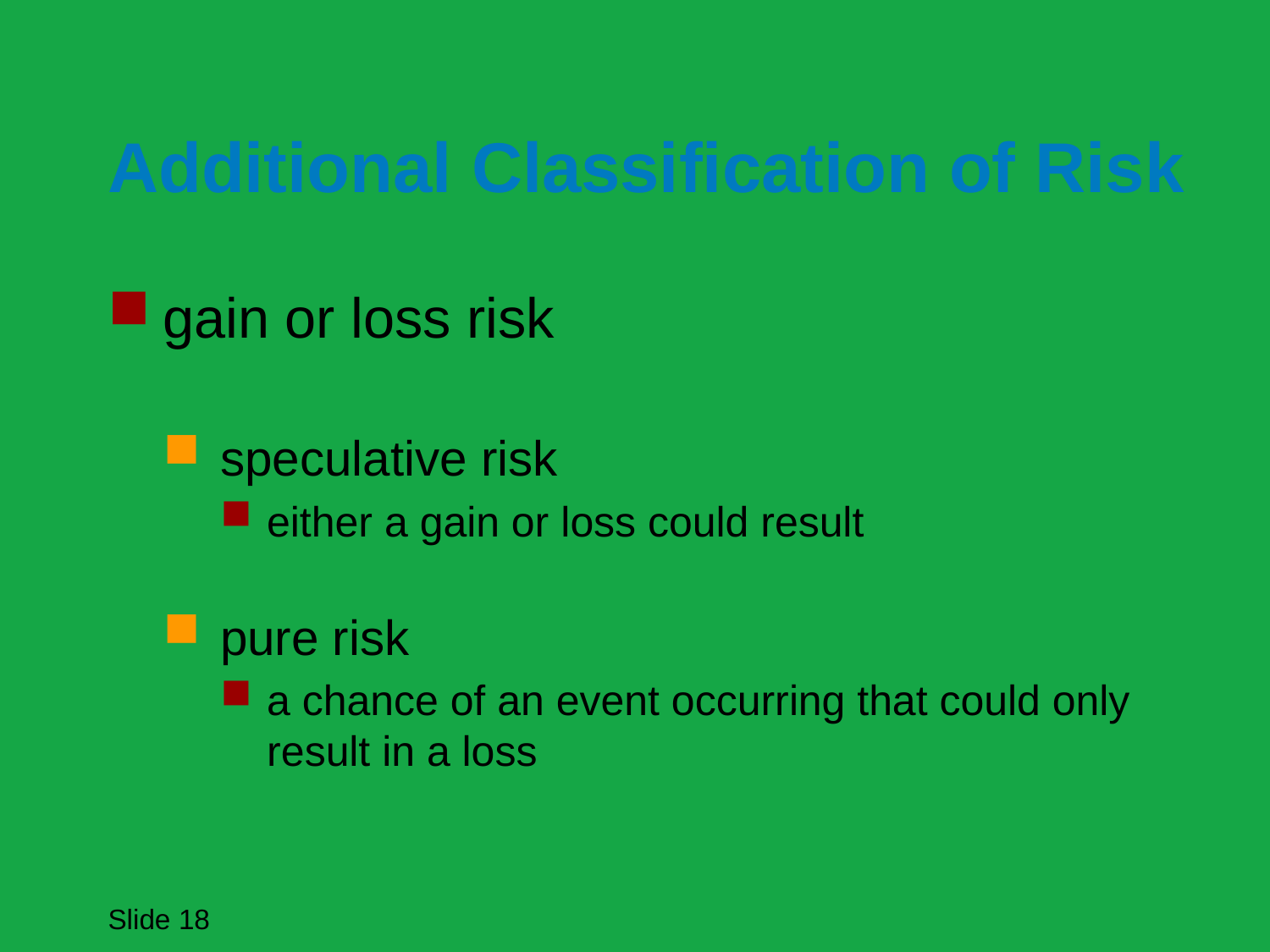

# Additional Classification of Risk
gain or loss risk
speculative risk
either a gain or loss could result
pure risk
a chance of an event occurring that could only result in a loss
Slide 18